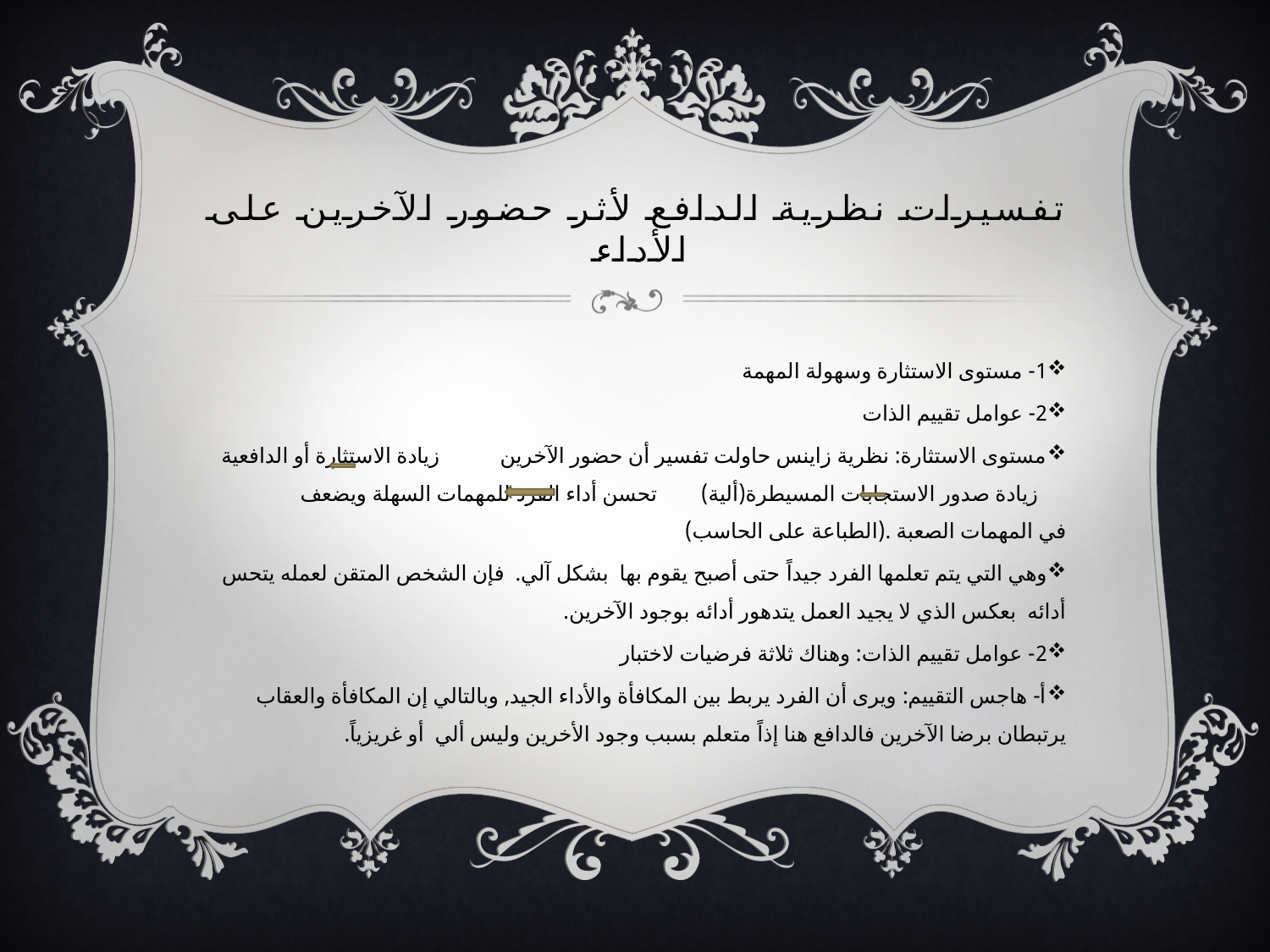

# تفسيرات نظرية الدافع لأثر حضور الآخرين على الأداء
1- مستوى الاستثارة وسهولة المهمة
2- عوامل تقييم الذات
مستوى الاستثارة: نظرية زاينس حاولت تفسير أن حضور الآخرين           زيادة الاستثارة أو الدافعية         زيادة صدور الاستجابات المسيطرة(ألية)        تحسن أداء الفرد للمهمات السهلة ويضعف              في المهمات الصعبة .(الطباعة على الحاسب)
وهي التي يتم تعلمها الفرد جيداً حتى أصبح يقوم بها  بشكل آلي.  فإن الشخص المتقن لعمله يتحس  أدائه  بعكس الذي لا يجيد العمل يتدهور أدائه بوجود الآخرين.
2- عوامل تقييم الذات: وهناك ثلاثة فرضيات لاختبار
أ- هاجس التقييم: ويرى أن الفرد يربط بين المكافأة والأداء الجيد, وبالتالي إن المكافأة والعقاب يرتبطان برضا الآخرين فالدافع هنا إذاً متعلم بسبب وجود الأخرين وليس ألي  أو غريزياً.